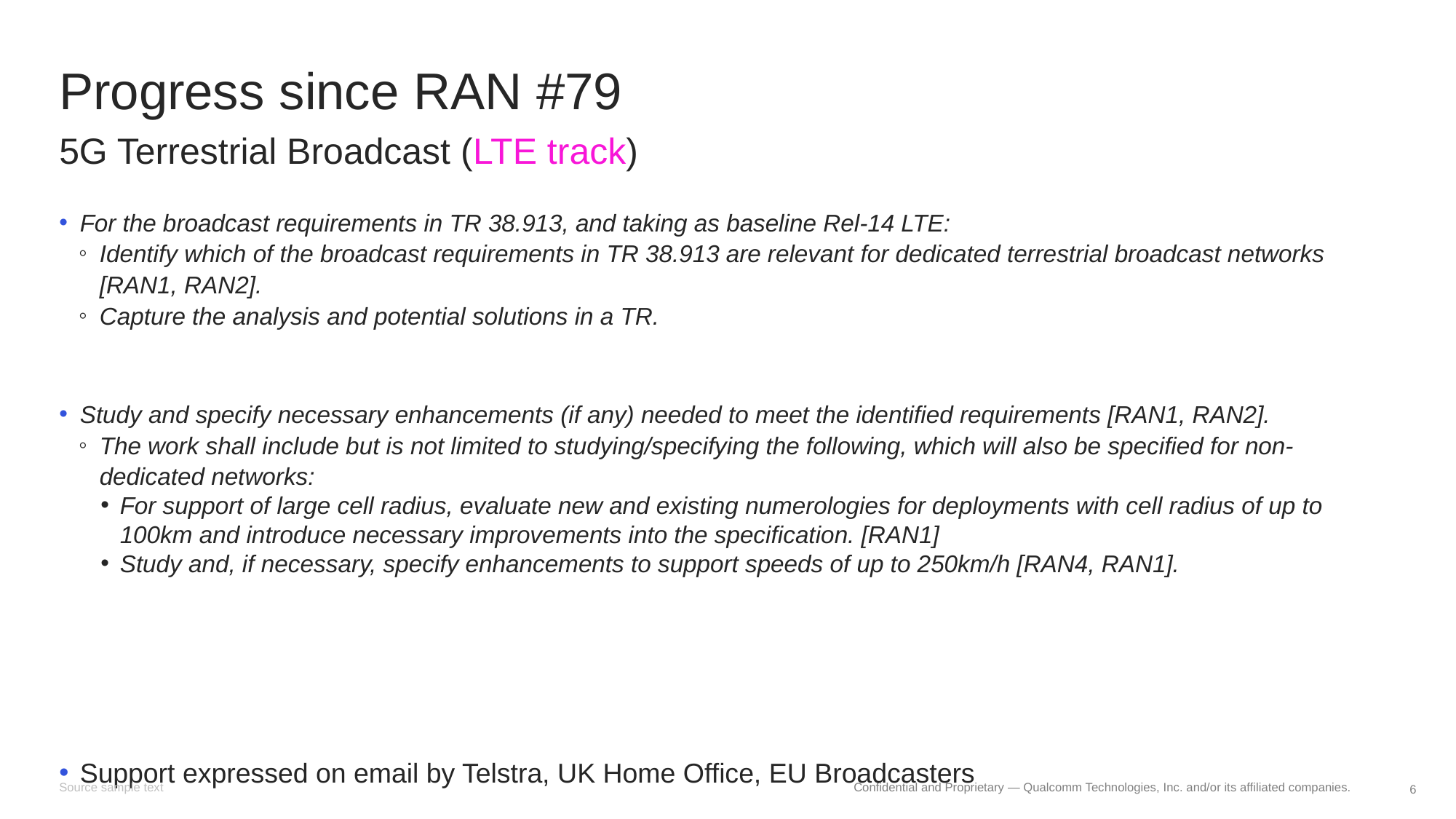

# Progress since RAN #79
5G Terrestrial Broadcast (LTE track)
For the broadcast requirements in TR 38.913, and taking as baseline Rel-14 LTE:
Identify which of the broadcast requirements in TR 38.913 are relevant for dedicated terrestrial broadcast networks [RAN1, RAN2].
Capture the analysis and potential solutions in a TR.

Study and specify necessary enhancements (if any) needed to meet the identified requirements [RAN1, RAN2].
The work shall include but is not limited to studying/specifying the following, which will also be specified for non-dedicated networks:
For support of large cell radius, evaluate new and existing numerologies for deployments with cell radius of up to 100km and introduce necessary improvements into the specification. [RAN1]
Study and, if necessary, specify enhancements to support speeds of up to 250km/h [RAN4, RAN1].

Support expressed on email by Telstra, UK Home Office, EU Broadcasters

Source sample text